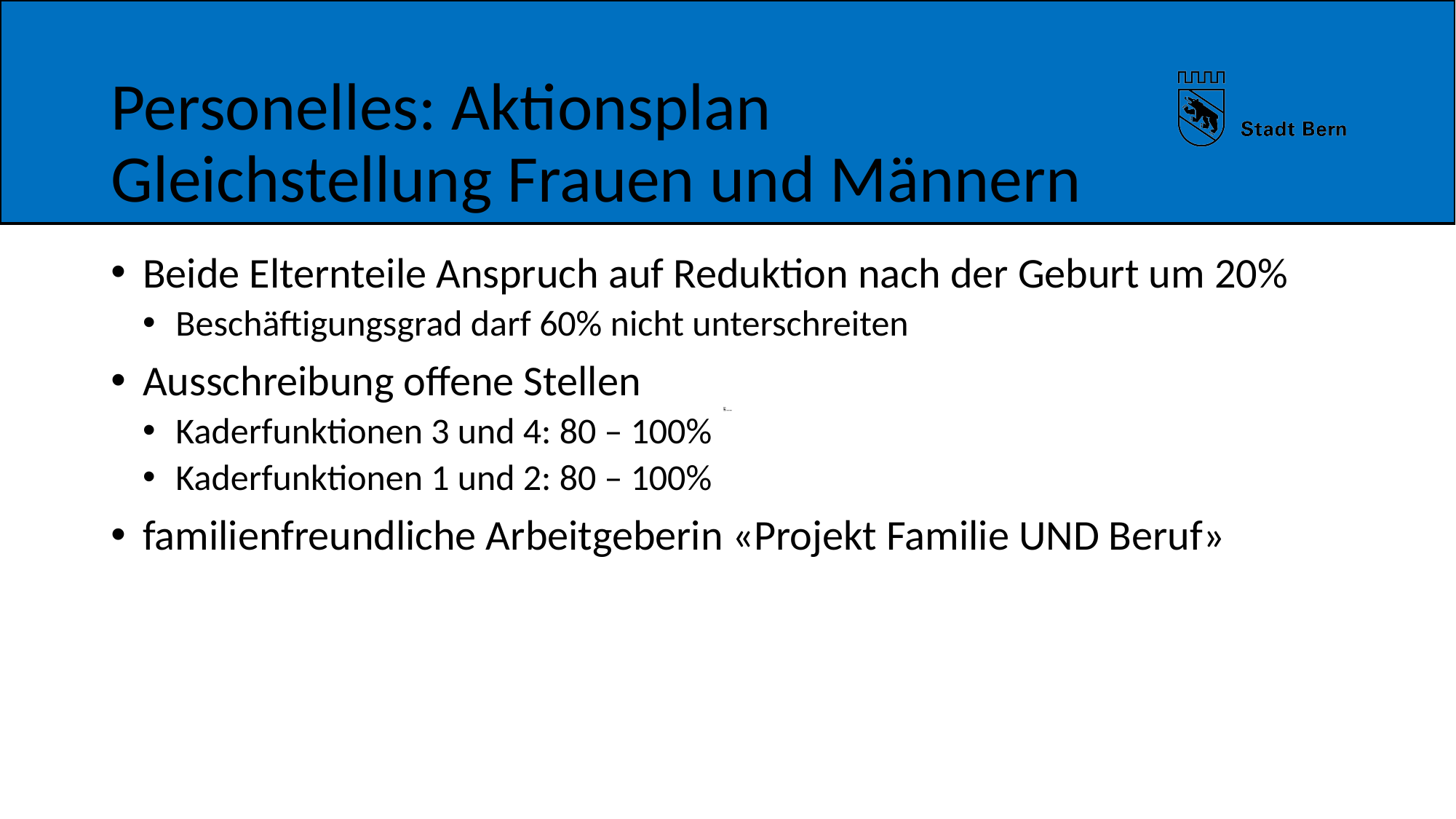

# Personelles: Aktionsplan Gleichstellung Frauen und Männern
Beide Elternteile Anspruch auf Reduktion nach der Geburt um 20%
Beschäftigungsgrad darf 60% nicht unterschreiten
Ausschreibung offene Stellen
Kaderfunktionen 3 und 4: 80 – 100%
Kaderfunktionen 1 und 2: 80 – 100%
familienfreundliche Arbeitgeberin «Projekt Familie UND Beruf»